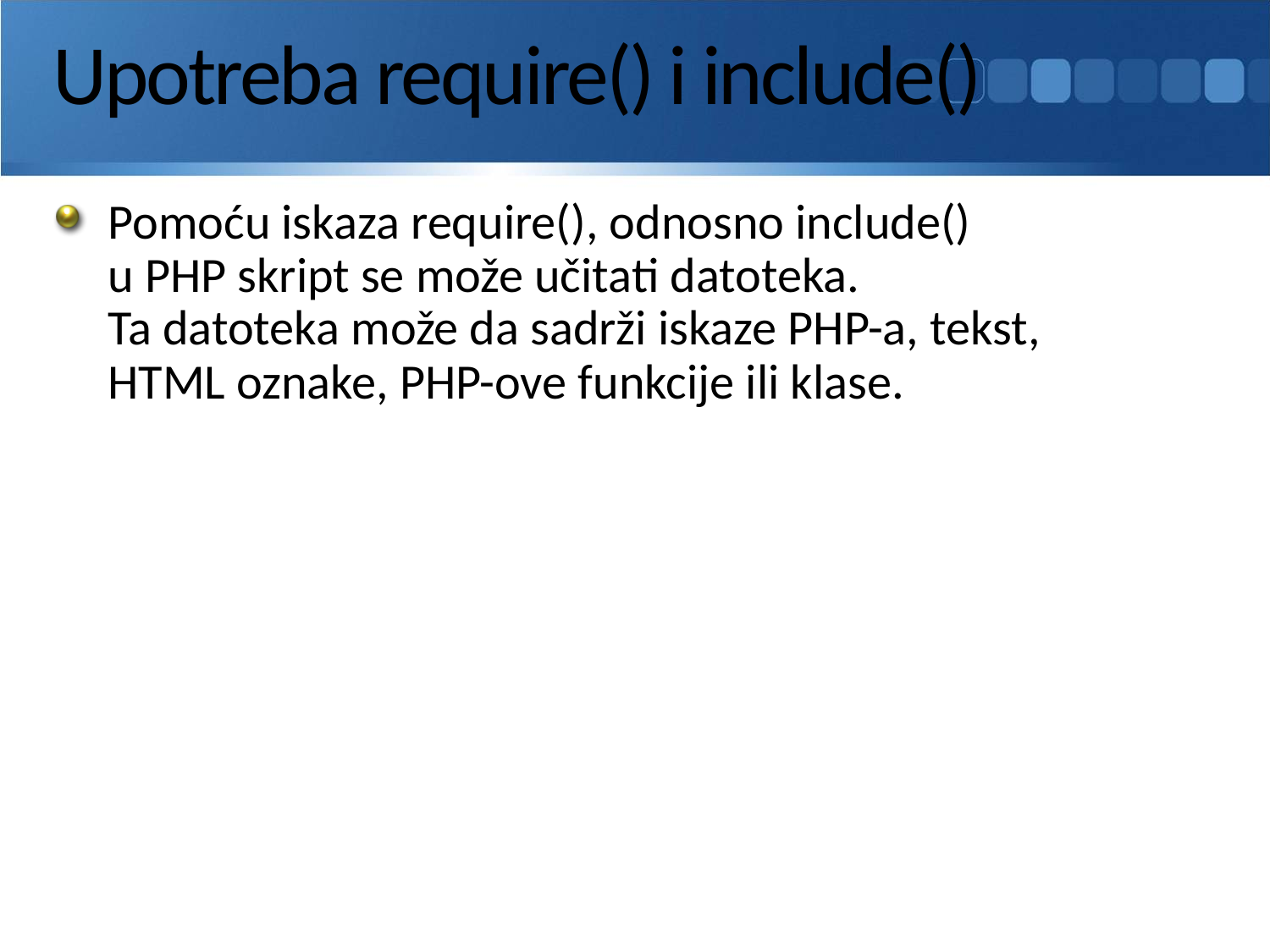

# Upotreba require() i include()
Pomoću iskaza require(), odnosno include()
u PHP skript se može učitati datoteka.
Ta datoteka može da sadrži iskaze PHP-a, tekst,
HTML oznake, PHP-ove funkcije ili klase.

173